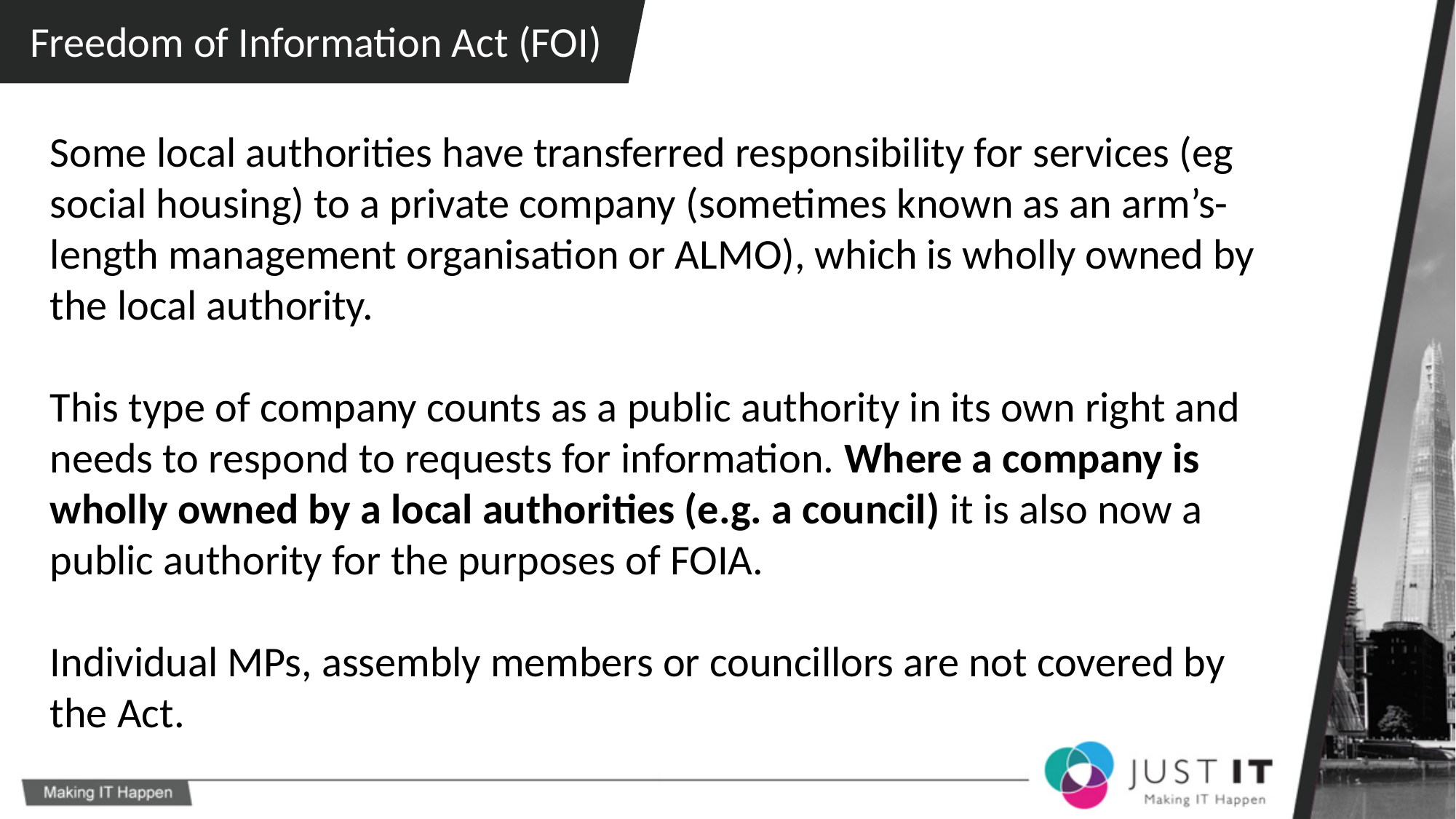

Freedom of Information Act (FOI)
Some local authorities have transferred responsibility for services (eg social housing) to a private company (sometimes known as an arm’s-length management organisation or ALMO), which is wholly owned by the local authority.

This type of company counts as a public authority in its own right and needs to respond to requests for information. Where a company is wholly owned by a local authorities (e.g. a council) it is also now a public authority for the purposes of FOIA.

Individual MPs, assembly members or councillors are not covered by the Act.